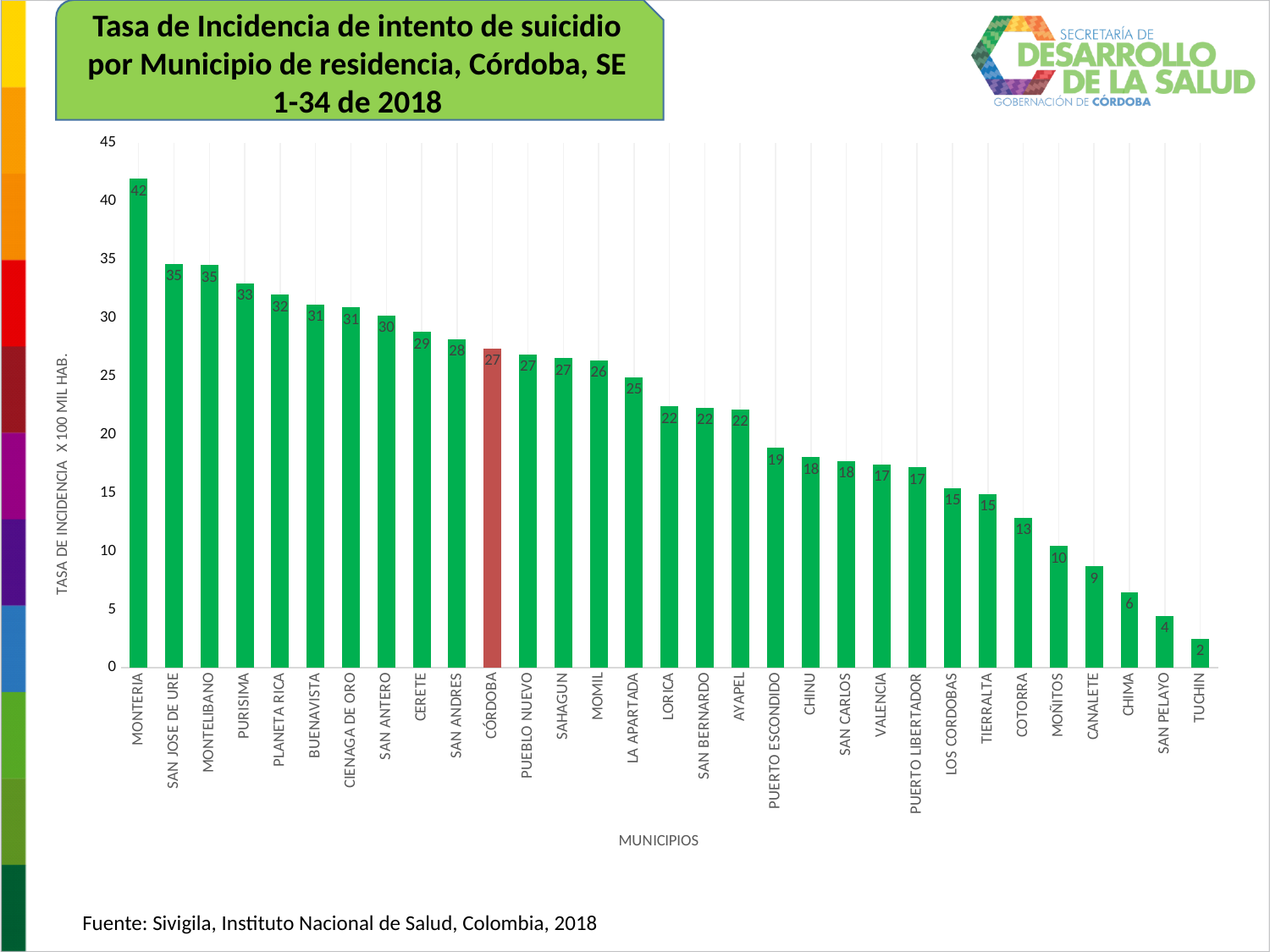

Tasa de Incidencia de intento de suicidio por Municipio de residencia, Córdoba, SE 1-34 de 2018

### Chart

| Category | INCIDENCIA ACUMULADA TOTAL |
|---|---|
| MONTERIA | 41.94904386609343 |
| SAN JOSE DE URE | 34.635033336219585 |
| MONTELIBANO | 34.539132837504894 |
| PURISIMA | 32.95544423938835 |
| PLANETA RICA | 31.97209707891295 |
| BUENAVISTA | 31.167905961975155 |
| CIENAGA DE ORO | 30.912356110342394 |
| SAN ANTERO | 30.215131737974374 |
| CERETE | 28.81137088771035 |
| SAN ANDRES | 28.172066312709937 |
| CÓRDOBA | 27.397153044410782 |
| PUEBLO NUEVO | 26.887634132629366 |
| SAHAGUN | 26.54691060327854 |
| MOMIL | 26.359143327841842 |
| LA APARTADA | 24.928331048236323 |
| LORICA | 22.39585925446673 |
| SAN BERNARDO | 22.300273178346433 |
| AYAPEL | 22.163120567375888 |
| PUERTO ESCONDIDO | 18.84777282151159 |
| CHINU | 18.05742260388034 |
| SAN CARLOS | 17.707890636067432 |
| VALENCIA | 17.419326743021383 |
| PUERTO LIBERTADOR | 17.18508334765424 |
| LOS CORDOBAS | 15.41604039002582 |
| TIERRALTA | 14.911185252837784 |
| COTORRA | 12.864218177140286 |
| MOÑITOS | 10.450048766894245 |
| CANALETE | 8.685079034219212 |
| CHIMA | 6.477522995206633 |
| SAN PELAYO | 4.447211598327849 |
| TUCHIN | 2.473716759431045 |
Fuente: Sivigila, Instituto Nacional de Salud, Colombia, 2018